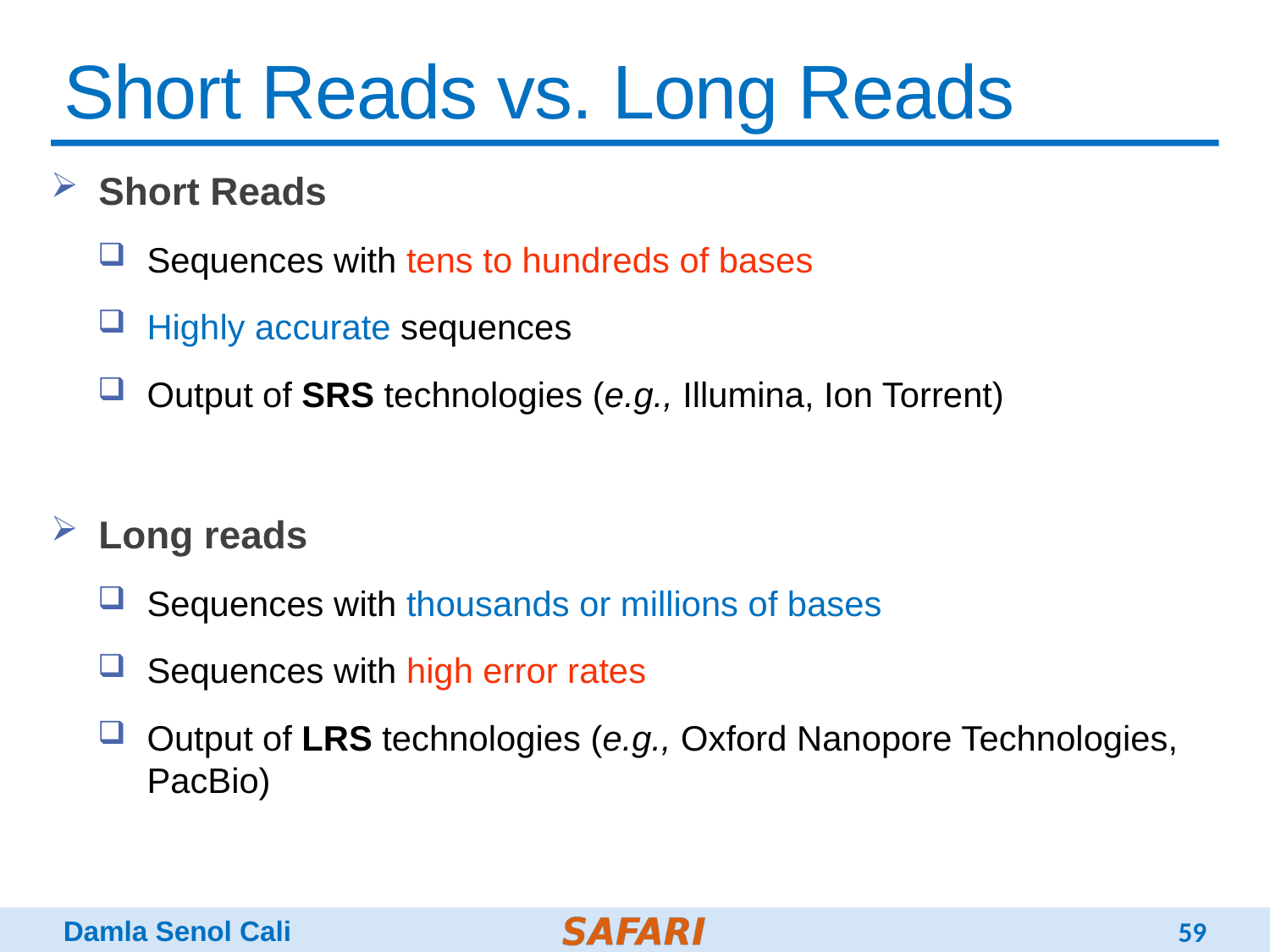

# Short Reads vs. Long Reads
Short Reads
Sequences with tens to hundreds of bases
Highly accurate sequences
Output of SRS technologies (e.g., Illumina, Ion Torrent)

Long reads
Sequences with thousands or millions of bases
Sequences with high error rates
Output of LRS technologies (e.g., Oxford Nanopore Technologies, PacBio)

59